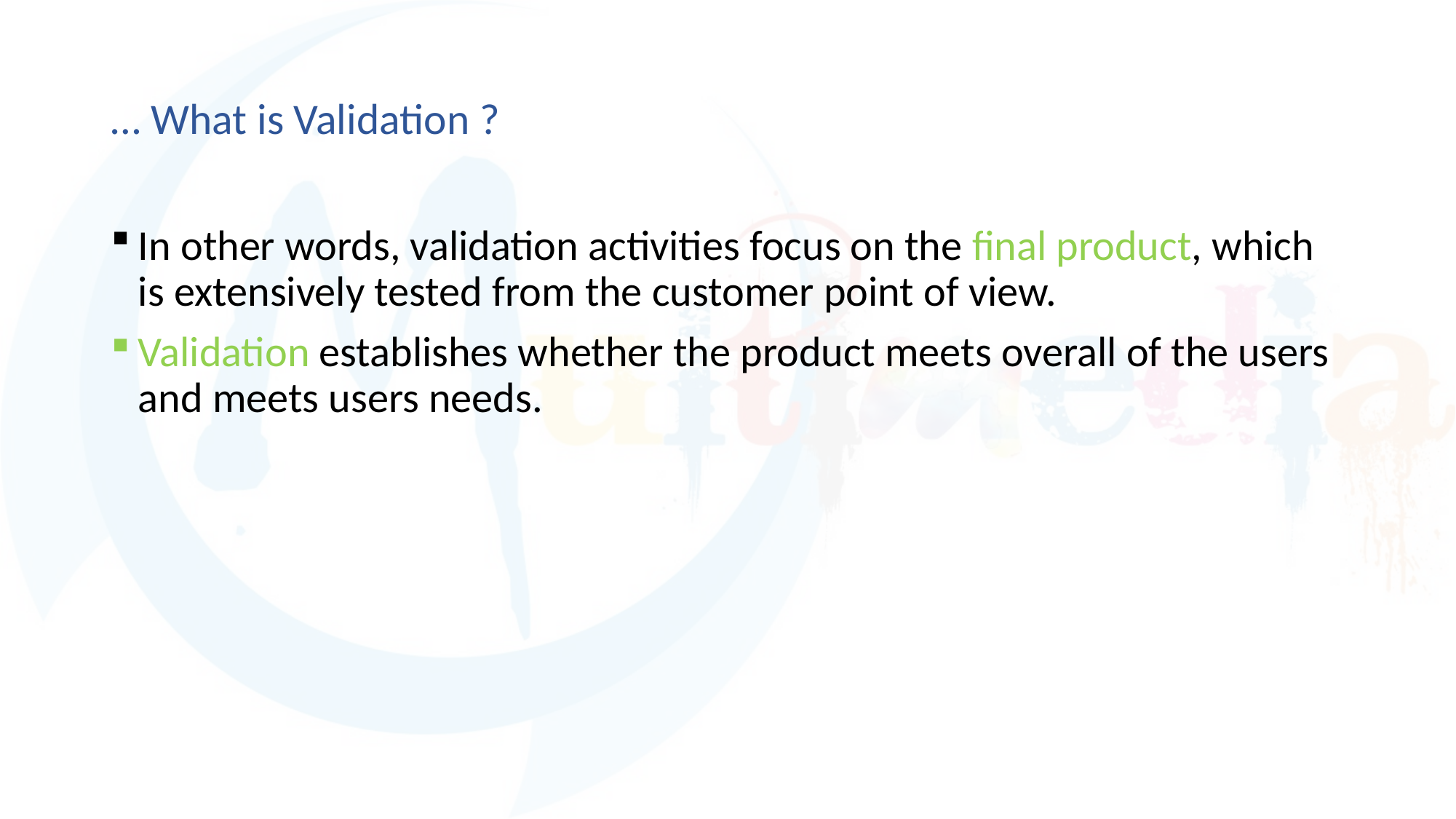

# … What is Validation ?
In other words, validation activities focus on the final product, which is extensively tested from the customer point of view.
Validation establishes whether the product meets overall of the users and meets users needs.